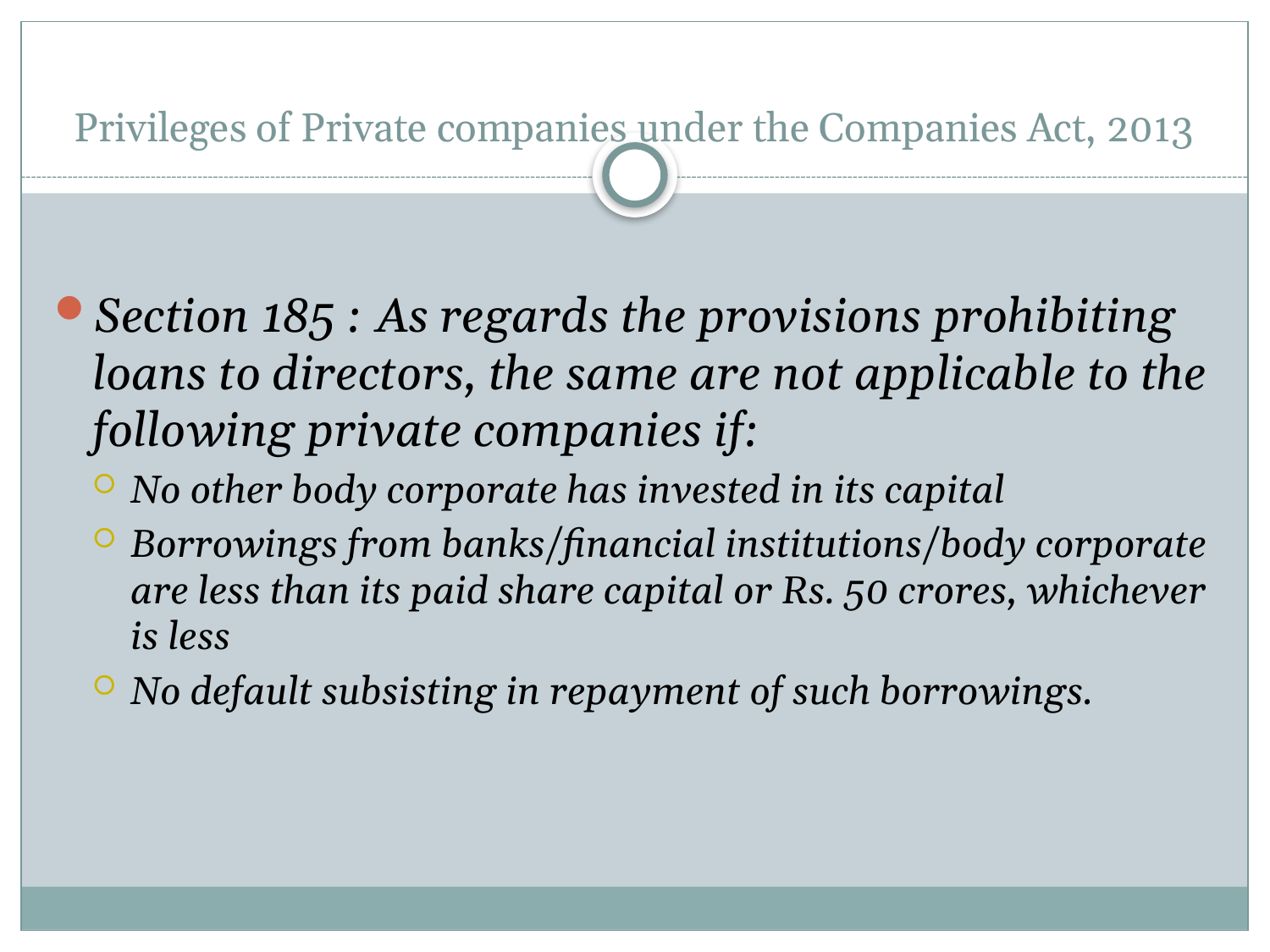

# Privileges of Private companies under the Companies Act, 2013

Section 185 : As regards the provisions prohibiting loans to directors, the same are not applicable to the following private companies if:
No other body corporate has invested in its capital
Borrowings from banks/financial institutions/body corporate are less than its paid share capital or Rs. 50 crores, whichever is less
No default subsisting in repayment of such borrowings.